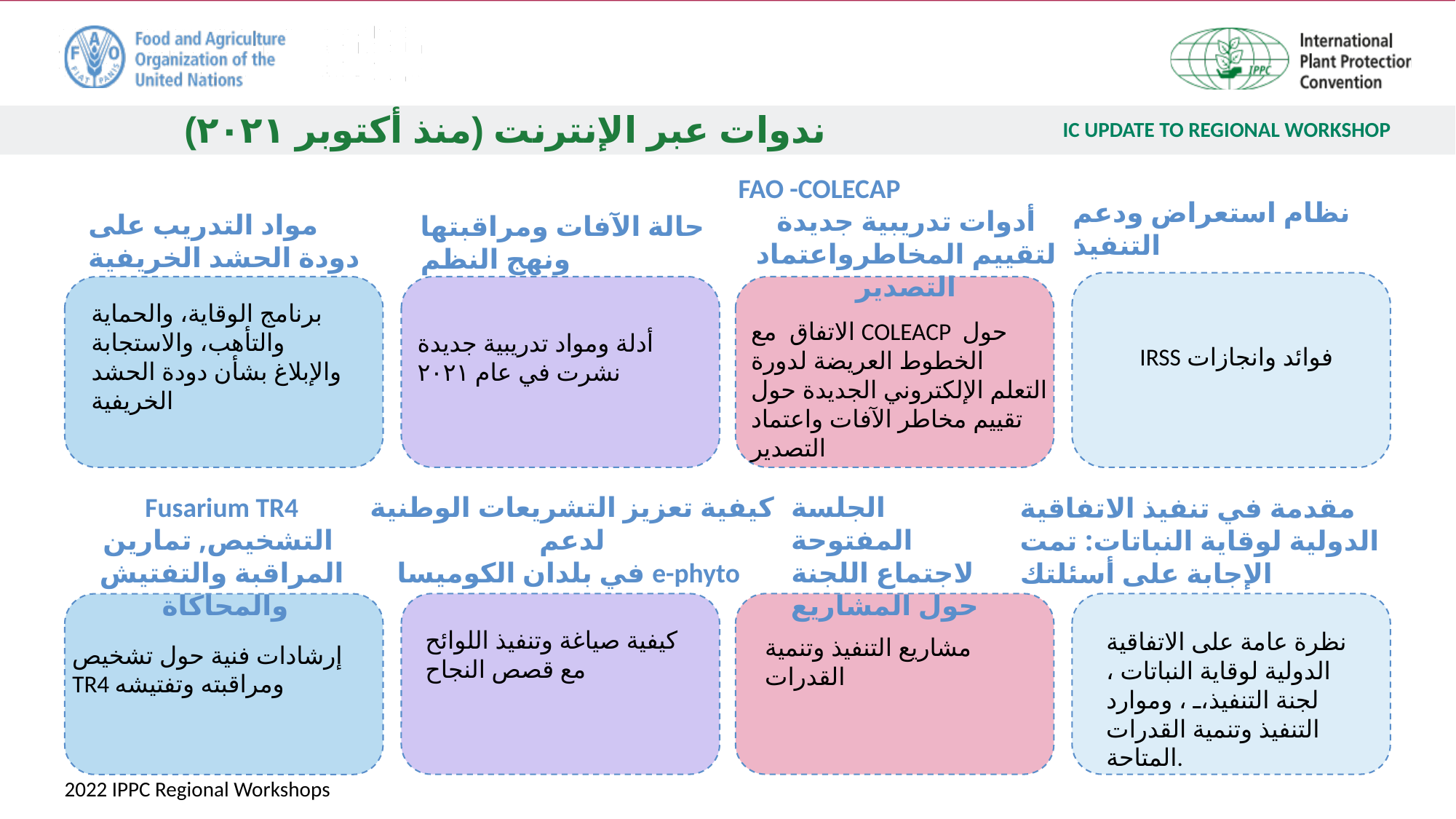

# ندوات عبر الإنترنت (منذ أكتوبر ٢٠٢١)
FAO -COLECAP
أدوات تدريبية جديدة لتقييم المخاطرواعتماد التصدير
نظام استعراض ودعم التنفيذ

مواد التدريب على دودة الحشد الخريفية

حالة الآفات ومراقبتها ونهج النظم

برنامج الوقاية، والحماية والتأهب، والاستجابة والإبلاغ بشأن دودة الحشد الخريفية

الاتفاق  مع COLEACP  حول الخطوط العريضة لدورة التعلم الإلكتروني الجديدة حول تقييم مخاطر الآفات واعتماد التصدير

أدلة ومواد تدريبية جديدة نشرت في عام ٢٠٢١

فوائد وانجازات IRSS
Fusarium TR4
 التشخيص, تمارين المراقبة والتفتيش والمحاكاة ​
كيفية تعزيز التشريعات الوطنية لدعم
 e-phyto في بلدان الكوميسا

الجلسة المفتوحة لاجتماع اللجنة حول المشاريع

مقدمة في تنفيذ الاتفاقية الدولية لوقاية النباتات: تمت الإجابة على أسئلتك

كيفية صياغة وتنفيذ اللوائح مع قصص النجاح

نظرة عامة على الاتفاقية الدولية لوقاية النباتات ، لجنة التنفيذ، ، وموارد التنفيذ وتنمية القدرات المتاحة.

مشاريع التنفيذ وتنمية القدرات

إرشادات فنية حول تشخيص TR4 ومراقبته وتفتيشه